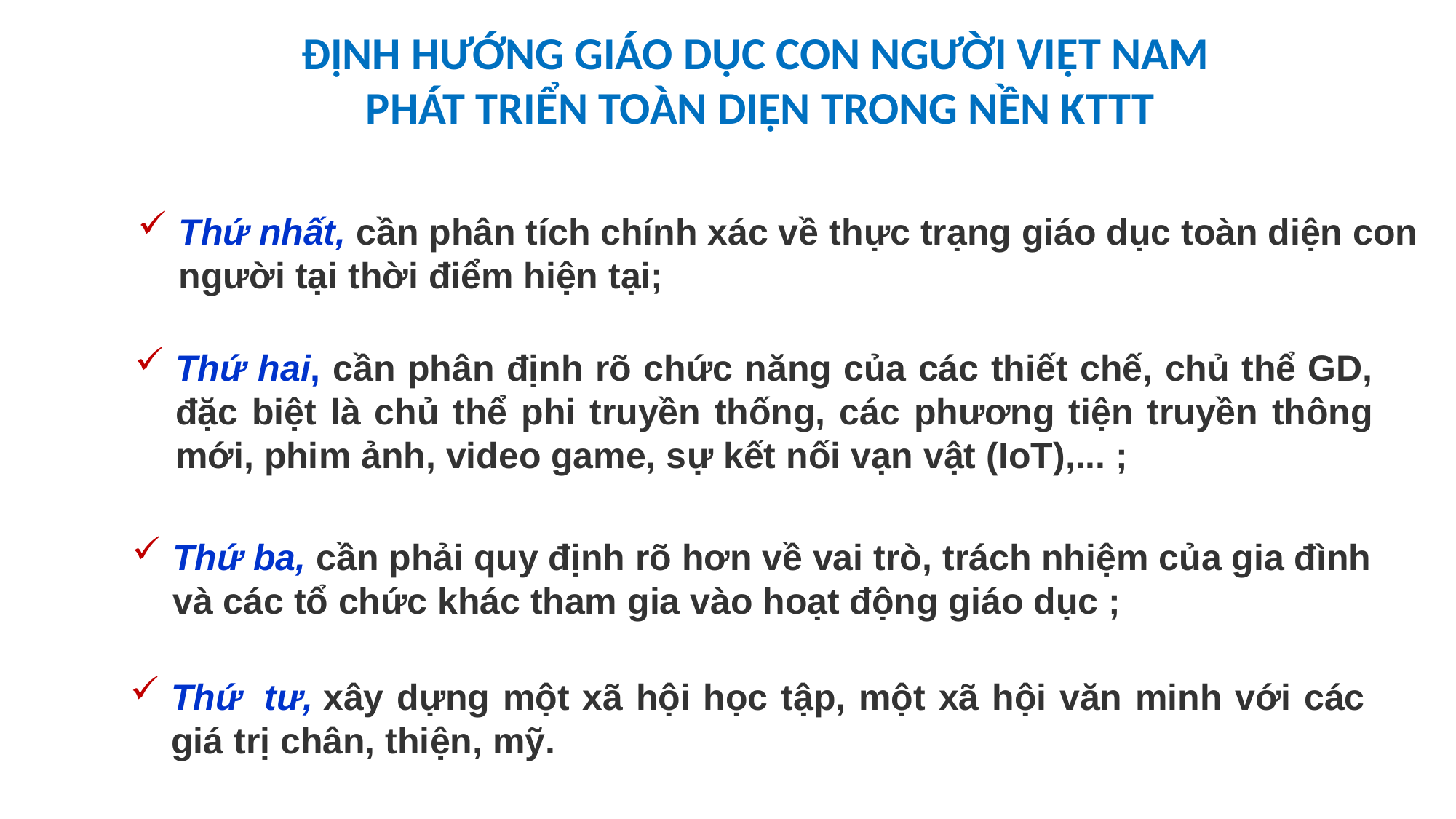

ĐỊNH HƯỚNG GIÁO DỤC CON NGƯỜI VIỆT NAM
PHÁT TRIỂN TOÀN DIỆN TRONG NỀN KTTT
Thứ nhất, cần phân tích chính xác về thực trạng giáo dục toàn diện con người tại thời điểm hiện tại;
Thứ hai, cần phân định rõ chức năng của các thiết chế, chủ thể GD, đặc biệt là chủ thể phi truyền thống, các phương tiện truyền thông mới, phim ảnh, video game, sự kết nối vạn vật (IoT),... ;
Thứ ba, cần phải quy định rõ hơn về vai trò, trách nhiệm của gia đình và các tổ chức khác tham gia vào hoạt động giáo dục ;
Thứ  tư, xây dựng một xã hội học tập, một xã hội văn minh với các giá trị chân, thiện, mỹ.